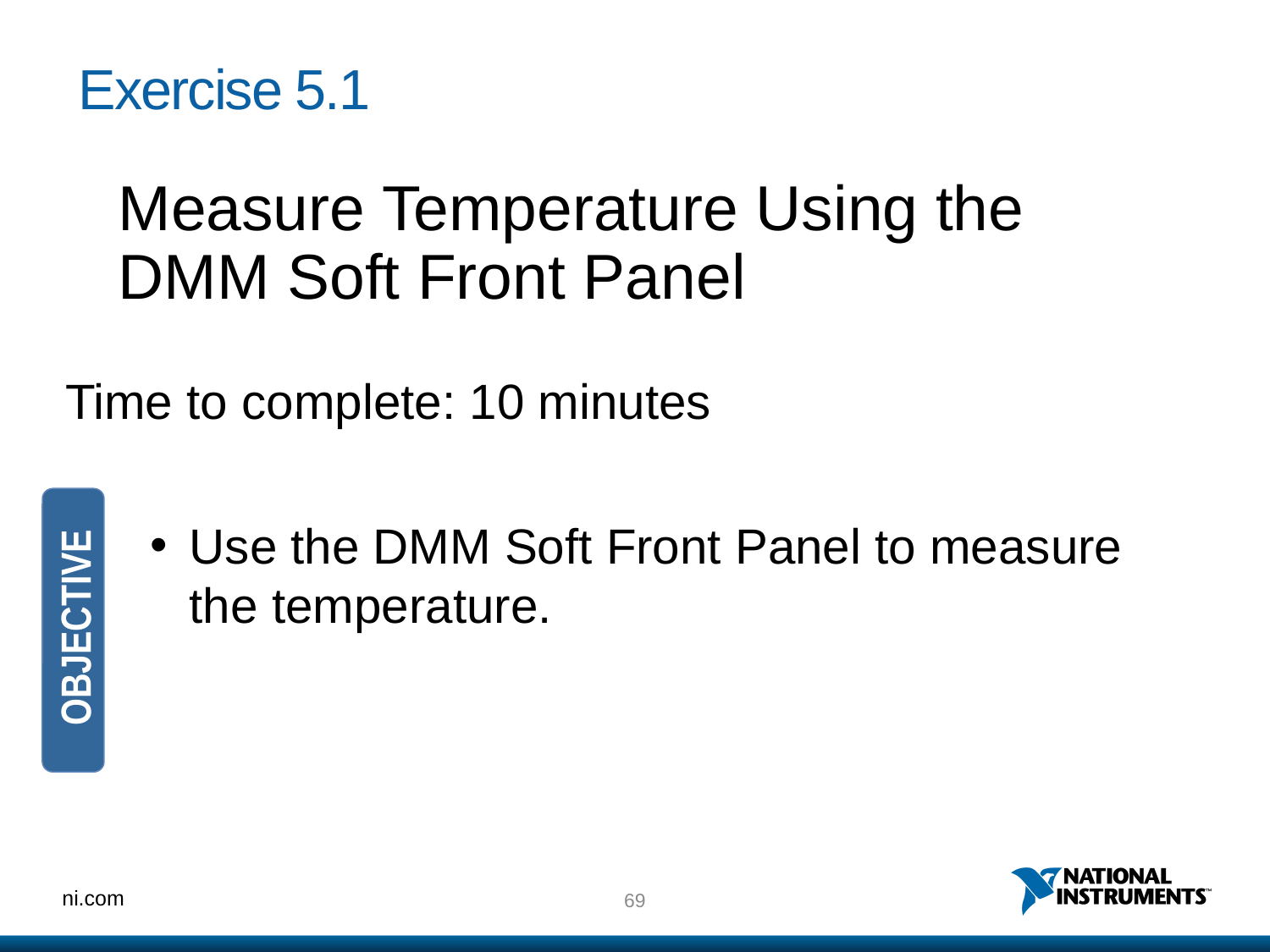

# Exercise 5.1
	Measure Temperature Using the
DMM Soft Front Panel

Time to complete: 10 minutes
Use the DMM Soft Front Panel to measure the temperature.
OBJECTIVE